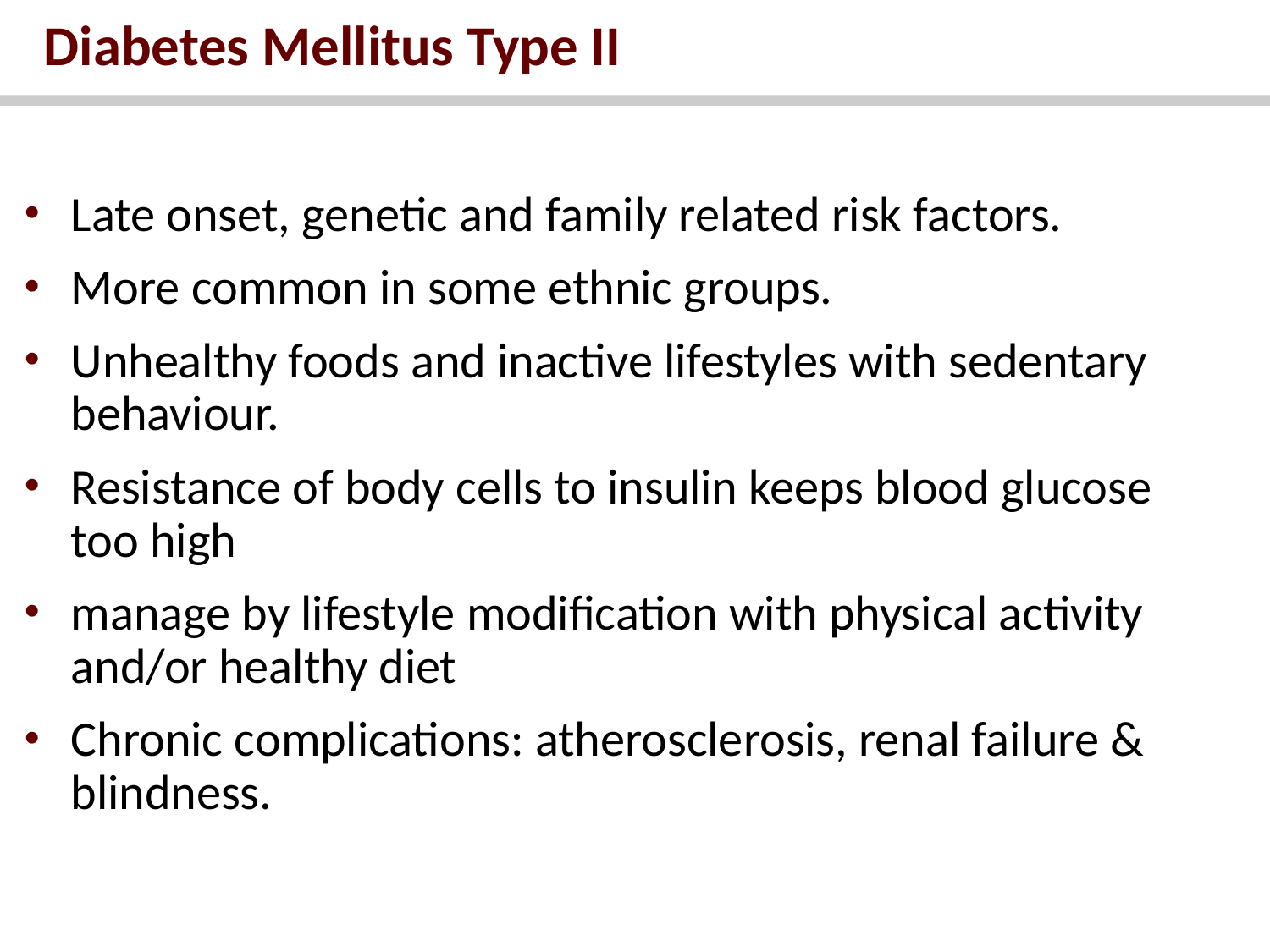

# Diabetes Mellitus Type II
Late onset, genetic and family related risk factors.
More common in some ethnic groups.
Unhealthy foods and inactive lifestyles with sedentary behaviour.
Resistance of body cells to insulin keeps blood glucose too high
manage by lifestyle modification with physical activity and/or healthy diet
Chronic complications: atherosclerosis, renal failure & blindness.